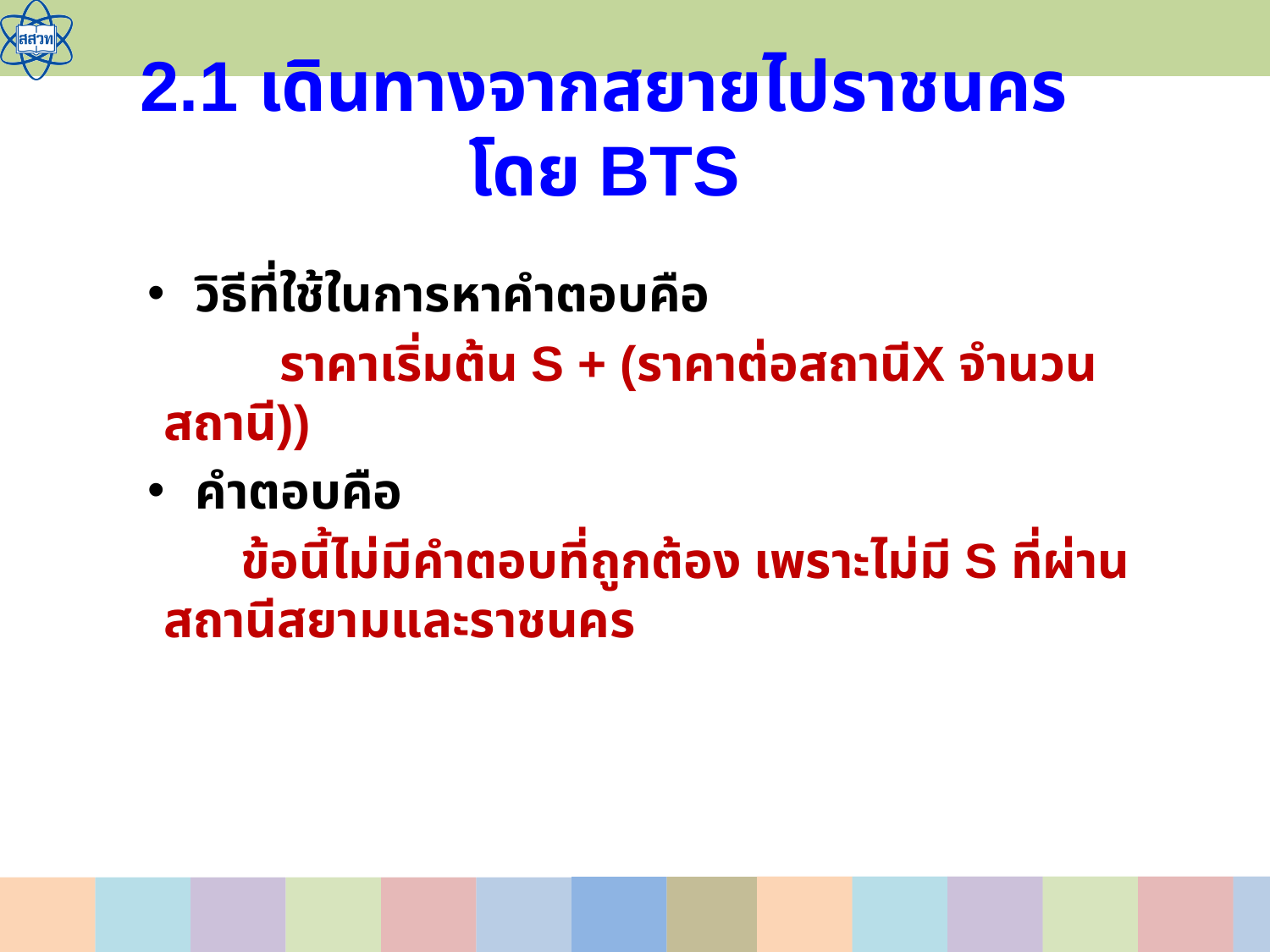

# 2.1 เดินทางจากสยายไปราชนครโดย BTS
วิธีที่ใช้ในการหาคำตอบคือ
         ราคาเริ่มต้น S + (ราคาต่อสถานีX จำนวนสถานี))
คำตอบคือ
      ข้อนี้ไม่มีคำตอบที่ถูกต้อง เพราะไม่มี S ที่ผ่านสถานีสยามและราชนคร